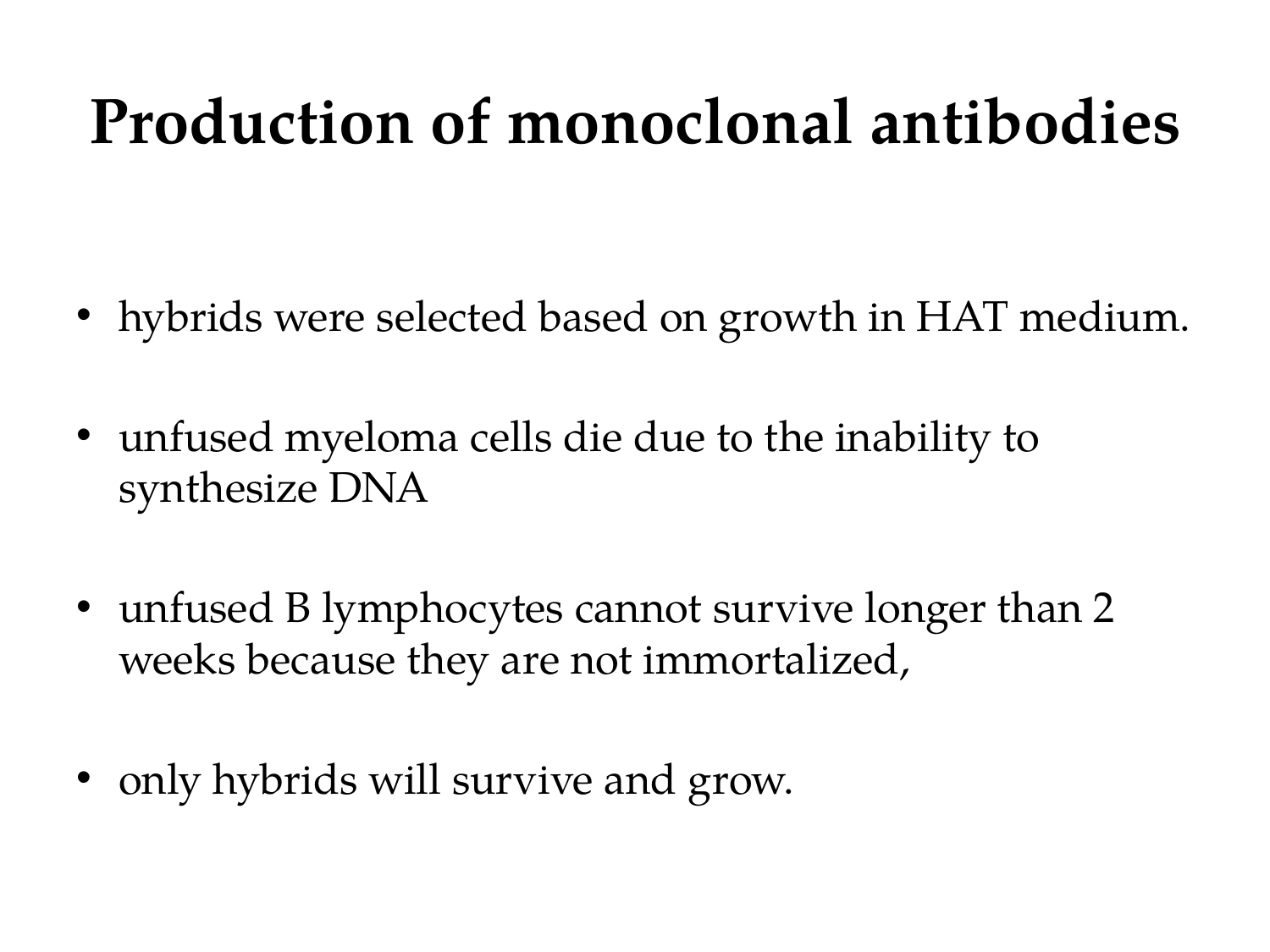

# Production of monoclonal antibodies

hybrids were selected based on growth in HAT medium.

unfused myeloma cells die due to the inability to synthesize DNA

unfused B lymphocytes cannot survive longer than 2 weeks because they are not immortalized,

only hybrids will survive and grow.